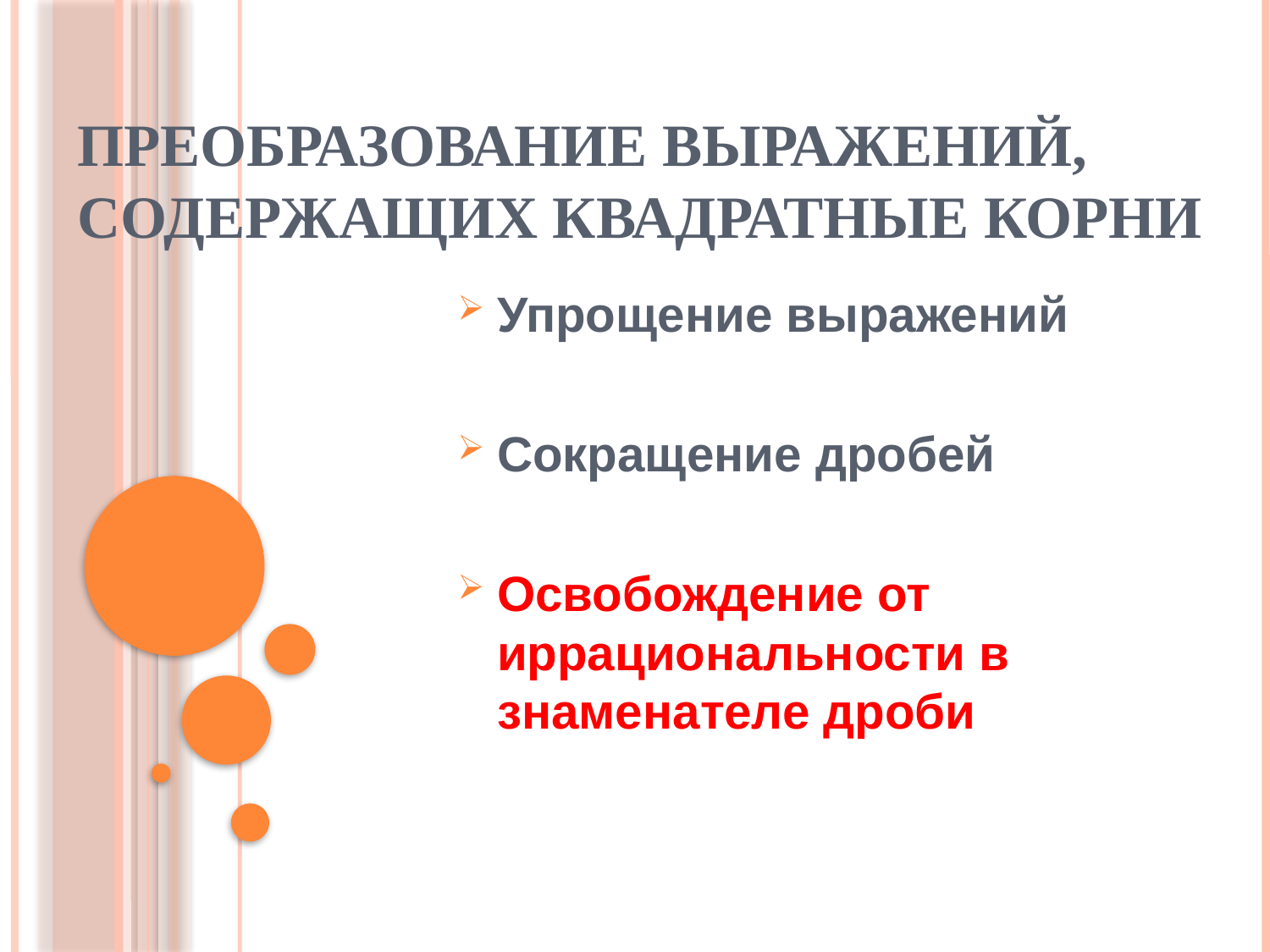

# Преобразование выражений, содержащих квадратные корни
Упрощение выражений

Сокращение дробей

Освобождение от иррациональности в знаменателе дроби